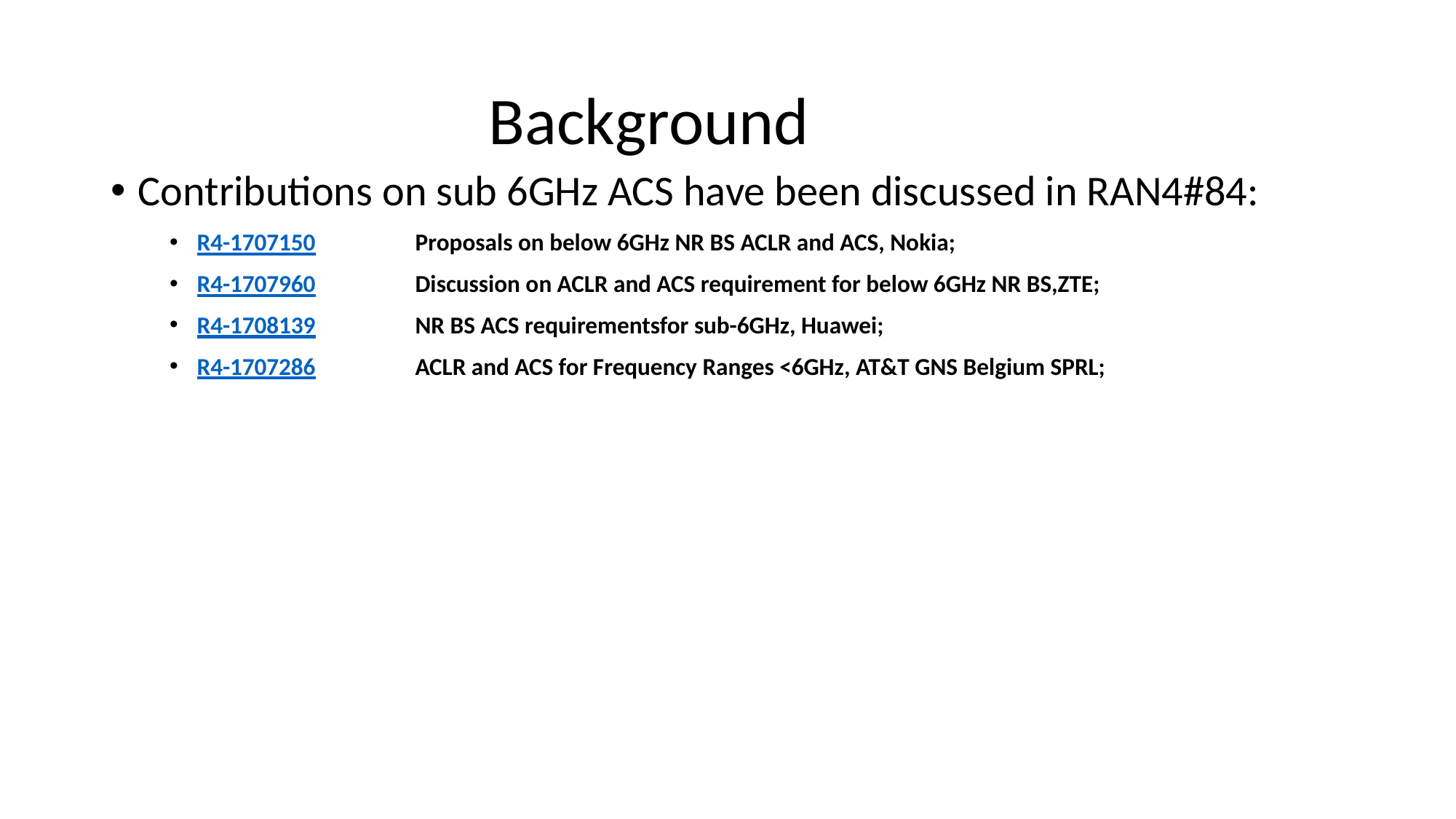

# Background
Contributions on sub 6GHz ACS have been discussed in RAN4#84:
R4-1707150	Proposals on below 6GHz NR BS ACLR and ACS, Nokia;
R4-1707960	Discussion on ACLR and ACS requirement for below 6GHz NR BS,ZTE;
R4-1708139	NR BS ACS requirementsfor sub-6GHz, Huawei;
R4-1707286	ACLR and ACS for Frequency Ranges <6GHz, AT&T GNS Belgium SPRL;